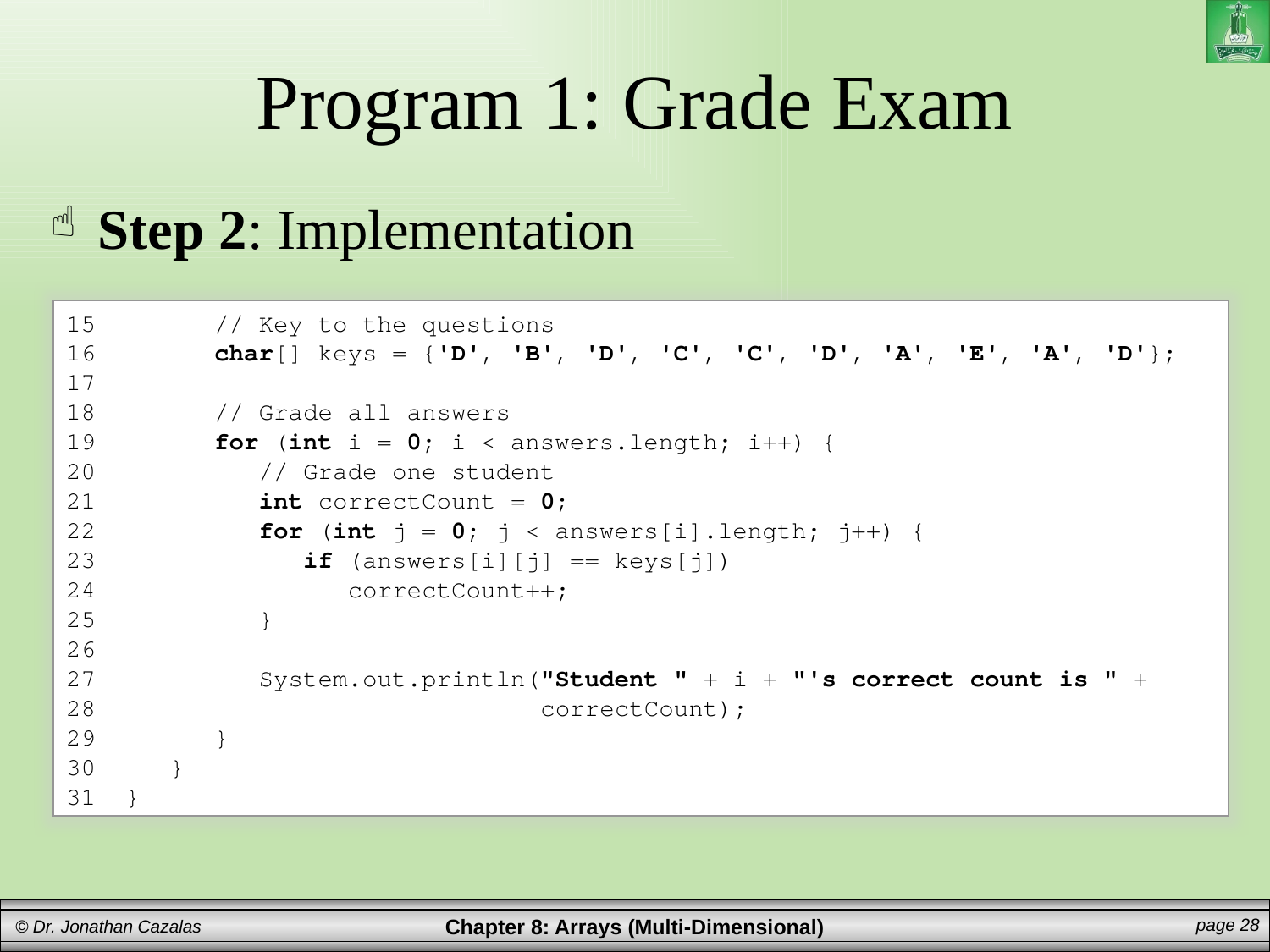

# Program 1: Grade Exam
Step 2: Implementation
15        // Key to the questions
16        char[] keys = {'D', 'B', 'D', 'C', 'C', 'D', 'A', 'E', 'A', 'D'};
17
18        // Grade all answers
19        for (int i = 0; i < answers.length; i++) {
20           // Grade one student
21           int correctCount = 0;
22           for (int j = 0; j < answers[i].length; j++) {
23              if (answers[i][j] == keys[j])
24                 correctCount++;
25           }
26
27           System.out.println("Student " + i + "'s correct count is " +
28                              correctCount);
29        }
30     }
31  }